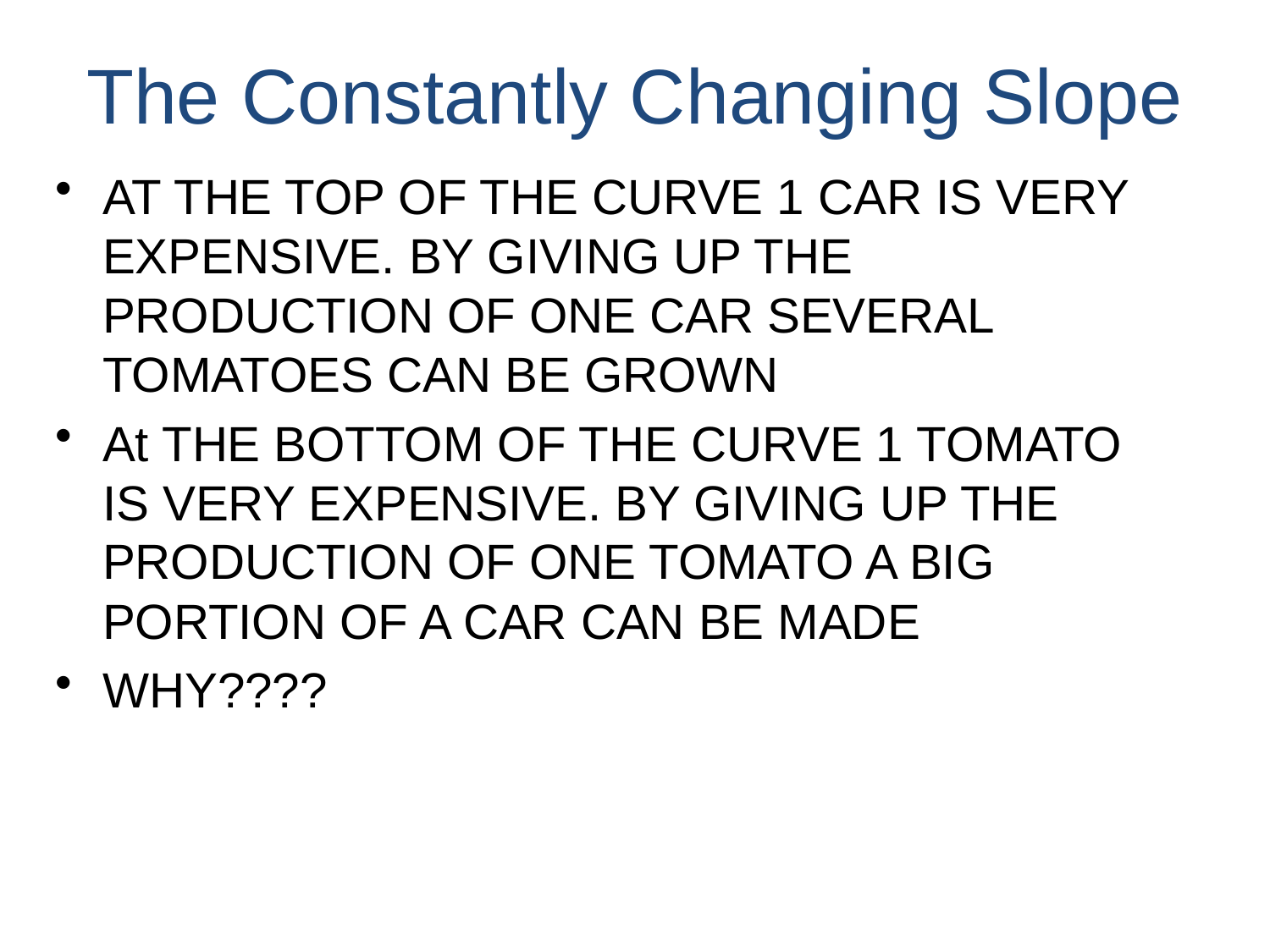

The Constantly Changing Slope
AT THE TOP OF THE CURVE 1 CAR IS VERY EXPENSIVE. BY GIVING UP THE PRODUCTION OF ONE CAR SEVERAL TOMATOES CAN BE GROWN
At THE BOTTOM OF THE CURVE 1 TOMATO IS VERY EXPENSIVE. BY GIVING UP THE PRODUCTION OF ONE TOMATO A BIG PORTION OF A CAR CAN BE MADE
WHY????